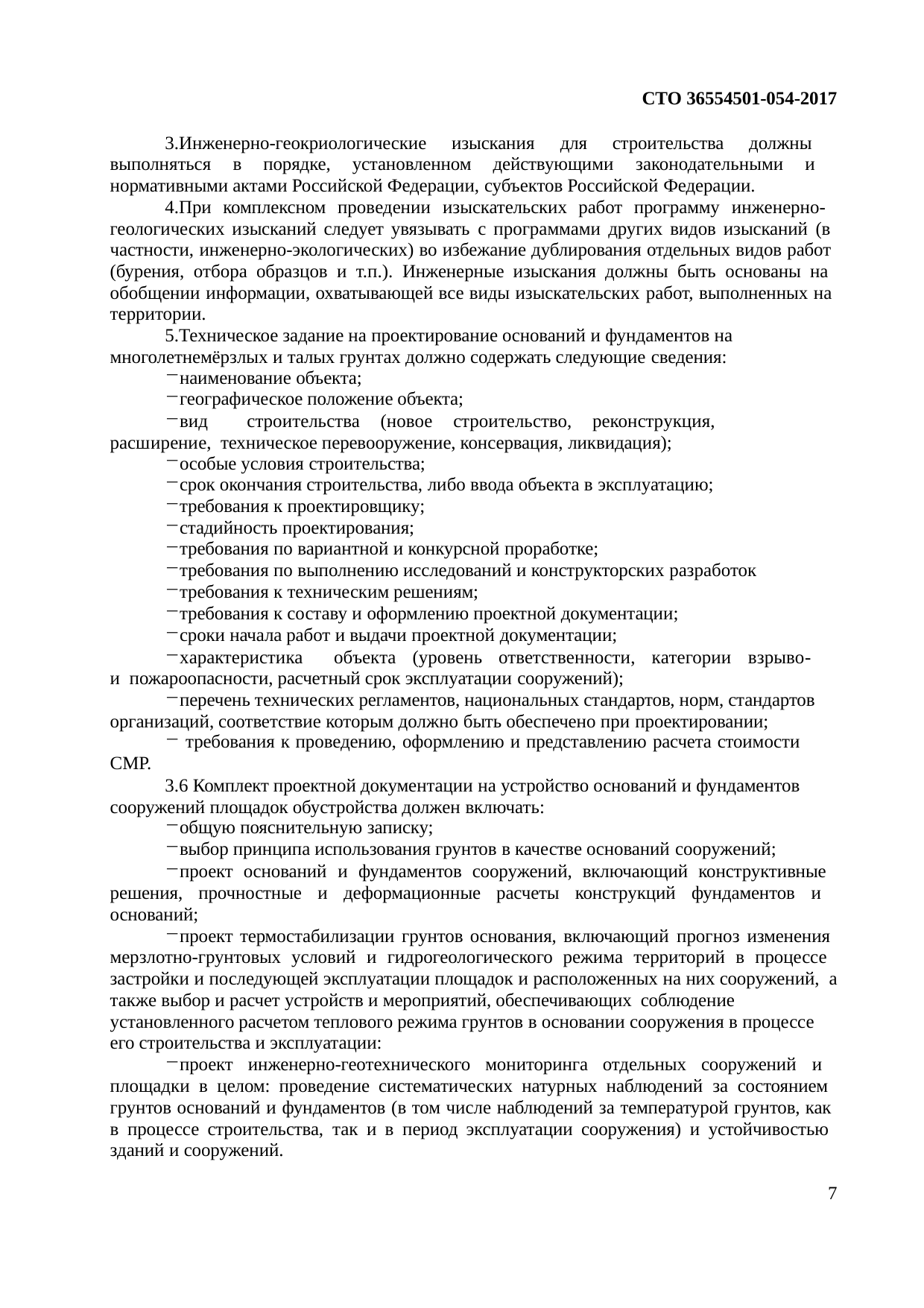

СТО 36554501-054-2017

Инженерно-геокриологические изыскания для строительства должны  выполняться в порядке, установленном действующими законодательными и  нормативными актами Российской Федерации, субъектов Российской Федерации.
При комплексном проведении изыскательских работ программу инженерно-  геологических изысканий следует увязывать с программами других видов изысканий (в  частности, инженерно-экологических) во избежание дублирования отдельных видов работ  (бурения, отбора образцов и т.п.). Инженерные изыскания должны быть основаны на  обобщении информации, охватывающей все виды изыскательских работ, выполненных на  территории.
Техническое задание на проектирование оснований и фундаментов на  многолетнемёрзлых и талых грунтах должно содержать следующие сведения:
наименование объекта;
географическое положение объекта;
вид	строительства	(новое	строительство,	реконструкция,	расширение,  техническое перевооружение, консервация, ликвидация);
особые условия строительства;
срок окончания строительства, либо ввода объекта в эксплуатацию;
требования к проектировщику;
стадийность проектирования;
требования по вариантной и конкурсной проработке;
требования по выполнению исследований и конструкторских разработок
требования к техническим решениям;
требования к составу и оформлению проектной документации;
сроки начала работ и выдачи проектной документации;
характеристика	объекта	(уровень	ответственности,	категории	взрыво-	и  пожароопасности, расчетный срок эксплуатации сооружений);
перечень технических регламентов, национальных стандартов, норм, стандартов  организаций, соответствие которым должно быть обеспечено при проектировании;
требования к проведению, оформлению и представлению расчета стоимости
СМР.
3.6 Комплект проектной документации на устройство оснований и фундаментов  сооружений площадок обустройства должен включать:
общую пояснительную записку;
выбор принципа использования грунтов в качестве оснований сооружений;
проект оснований и фундаментов сооружений, включающий конструктивные  решения, прочностные и деформационные расчеты конструкций фундаментов и  оснований;
проект термостабилизации грунтов основания, включающий прогноз изменения  мерзлотно-грунтовых условий и гидрогеологического режима территорий в процессе  застройки и последующей эксплуатации площадок и расположенных на них сооружений,  а также выбор и расчет устройств и мероприятий, обеспечивающих соблюдение
установленного расчетом теплового режима грунтов в основании сооружения в процессе  его строительства и эксплуатации:
проект инженерно-геотехнического мониторинга отдельных сооружений и  площадки в целом: проведение систематических натурных наблюдений за состоянием  грунтов оснований и фундаментов (в том числе наблюдений за температурой грунтов, как  в процессе строительства, так и в период эксплуатации сооружения) и устойчивостью  зданий и сооружений.

7